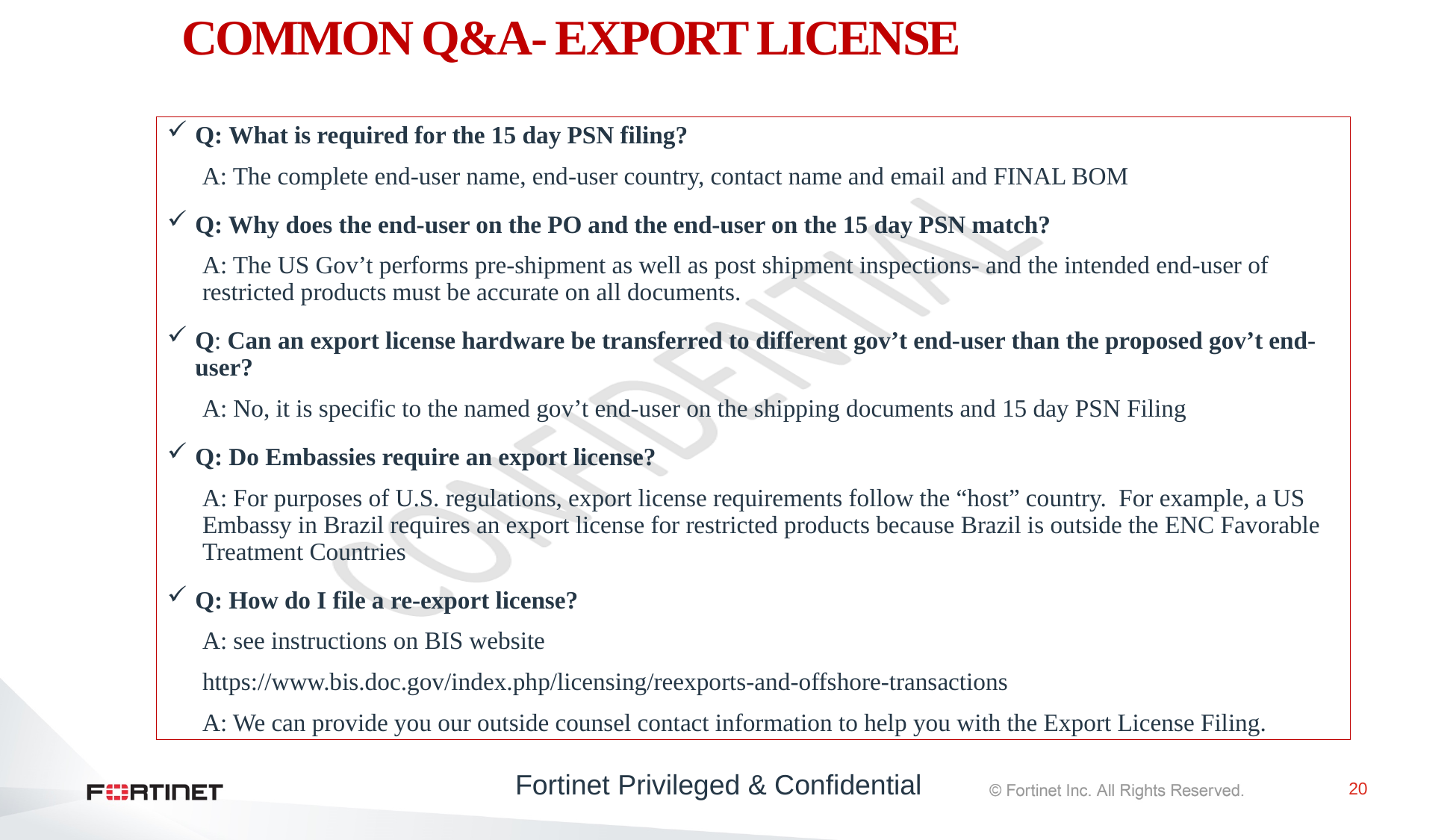

# COMMON Q&A- EXPORT LICENSE
Q: What is required for the 15 day PSN filing?
A: The complete end-user name, end-user country, contact name and email and FINAL BOM
Q: Why does the end-user on the PO and the end-user on the 15 day PSN match?
A: The US Gov’t performs pre-shipment as well as post shipment inspections- and the intended end-user of restricted products must be accurate on all documents.
Q: Can an export license hardware be transferred to different gov’t end-user than the proposed gov’t end-user?
A: No, it is specific to the named gov’t end-user on the shipping documents and 15 day PSN Filing
Q: Do Embassies require an export license?
A: For purposes of U.S. regulations, export license requirements follow the “host” country.  For example, a US Embassy in Brazil requires an export license for restricted products because Brazil is outside the ENC Favorable Treatment Countries
Q: How do I file a re-export license?
A: see instructions on BIS website
https://www.bis.doc.gov/index.php/licensing/reexports-and-offshore-transactions
A: We can provide you our outside counsel contact information to help you with the Export License Filing.

Fortinet Privileged & Confidential